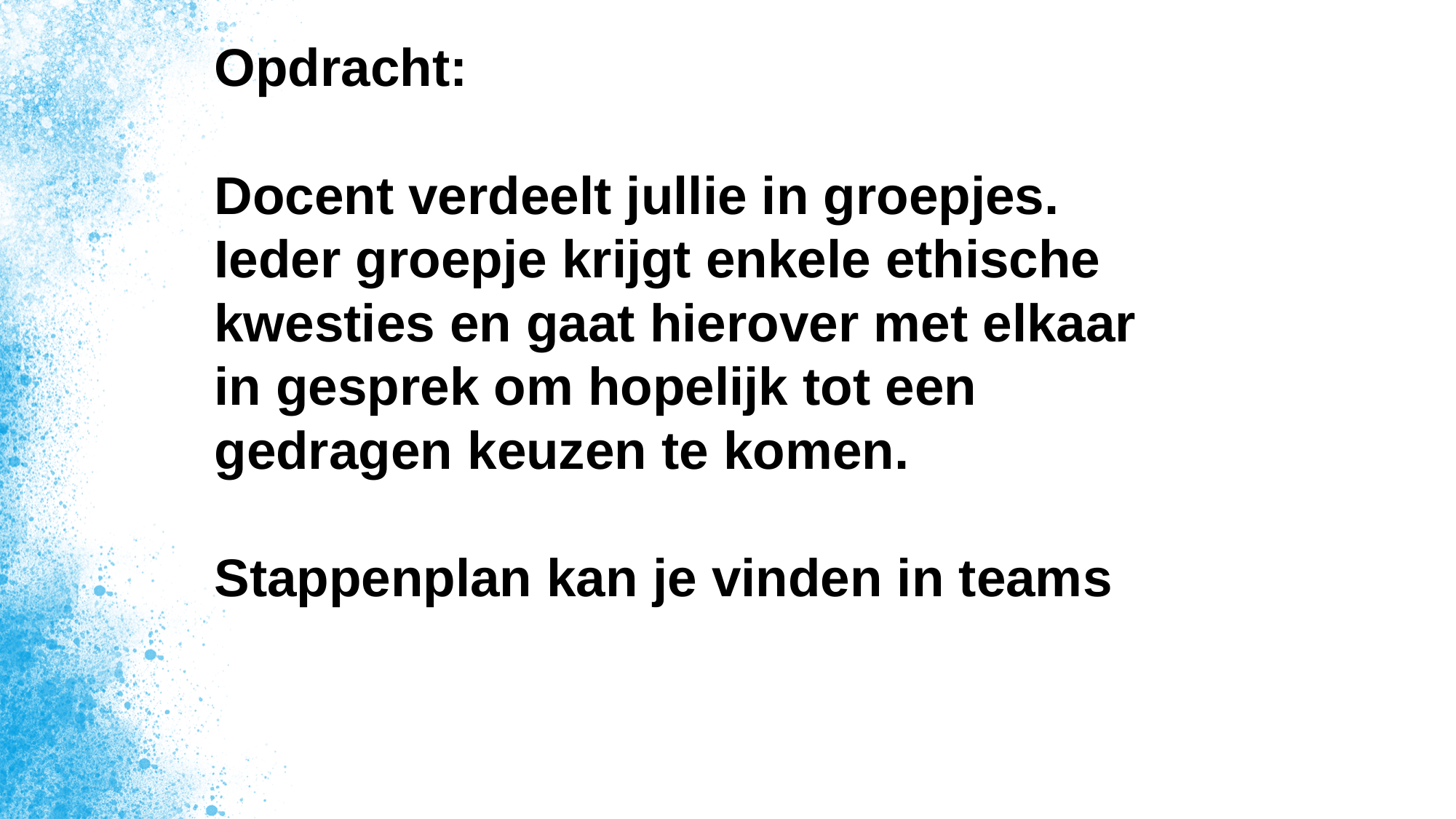

# Opdracht: Docent verdeelt jullie in groepjes. Ieder groepje krijgt enkele ethische kwesties en gaat hierover met elkaar in gesprek om hopelijk tot een gedragen keuzen te komen. Stappenplan kan je vinden in teams